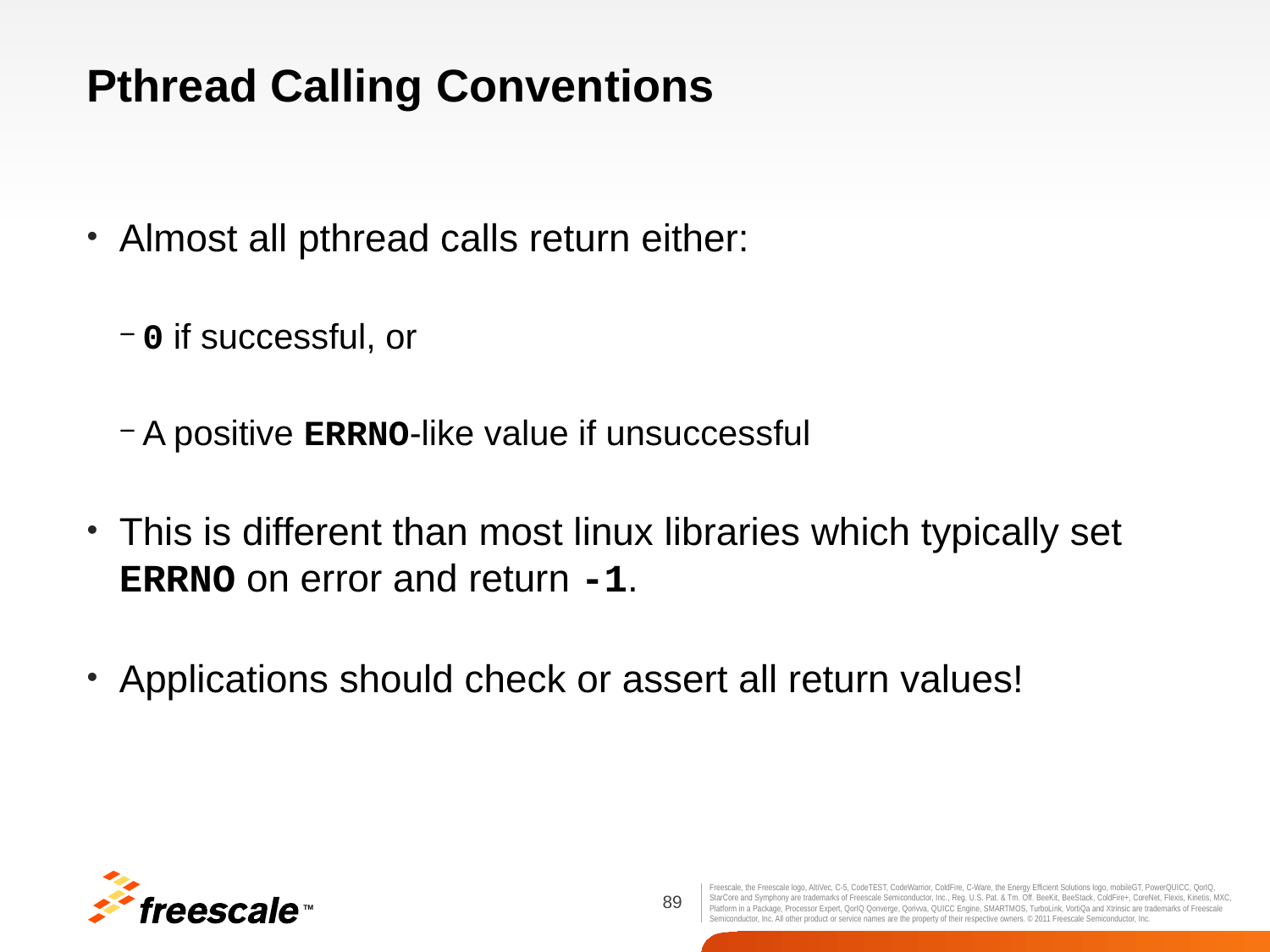

# Pthread Calling Conventions
Almost all pthread calls return either:
0 if successful, or
A positive ERRNO-like value if unsuccessful
This is different than most linux libraries which typically set ERRNO on error and return -1.
Applications should check or assert all return values!